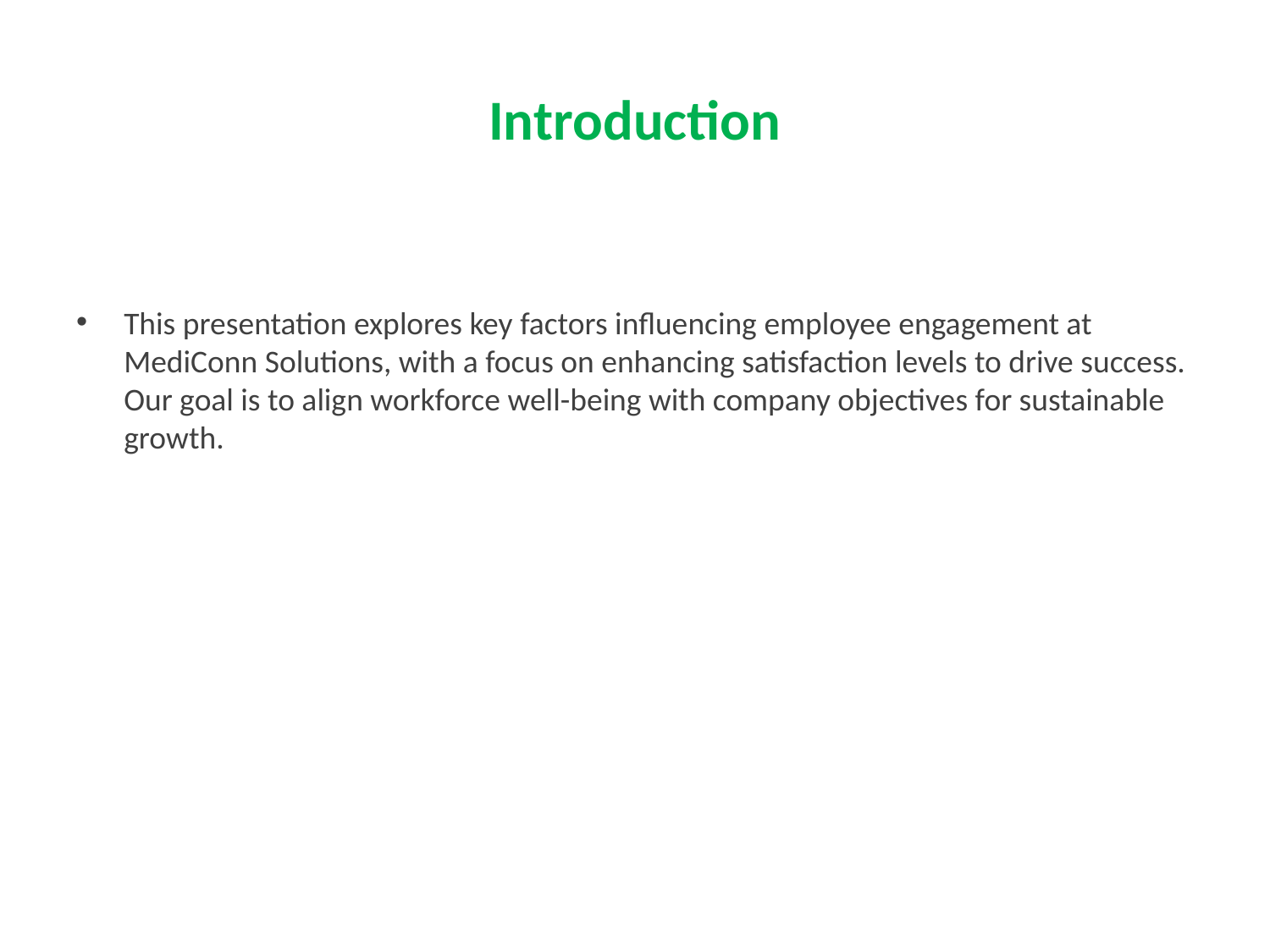

# Introduction

This presentation explores key factors influencing employee engagement at MediConn Solutions, with a focus on enhancing satisfaction levels to drive success. Our goal is to align workforce well-being with company objectives for sustainable growth.